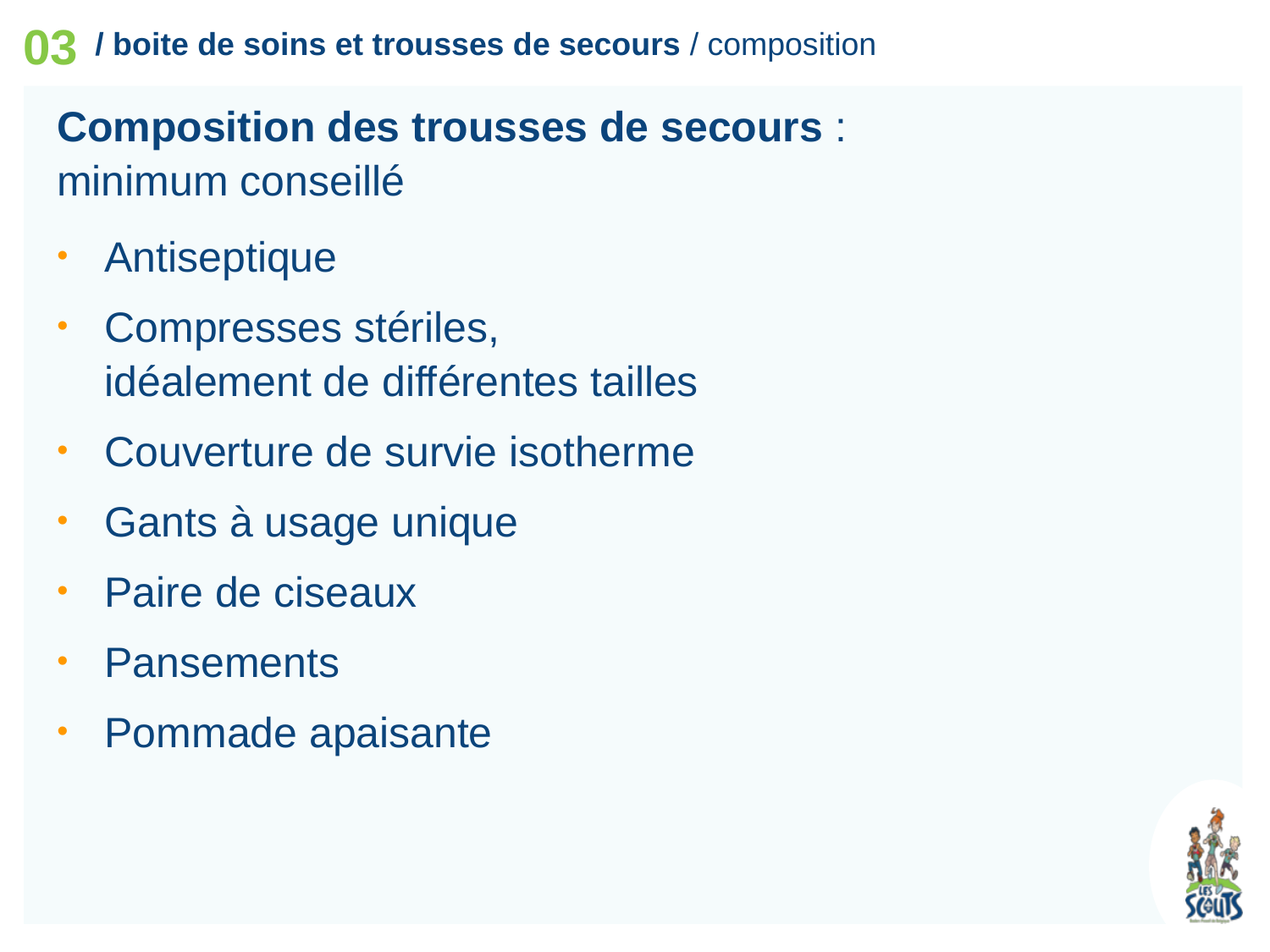

03
/ boite de soins et trousses de secours / composition
Composition des trousses de secours :
minimum conseillé
Antiseptique
Compresses stériles,
idéalement de différentes tailles
Couverture de survie isotherme
Gants à usage unique
Paire de ciseaux
Pansements
Pommade apaisante